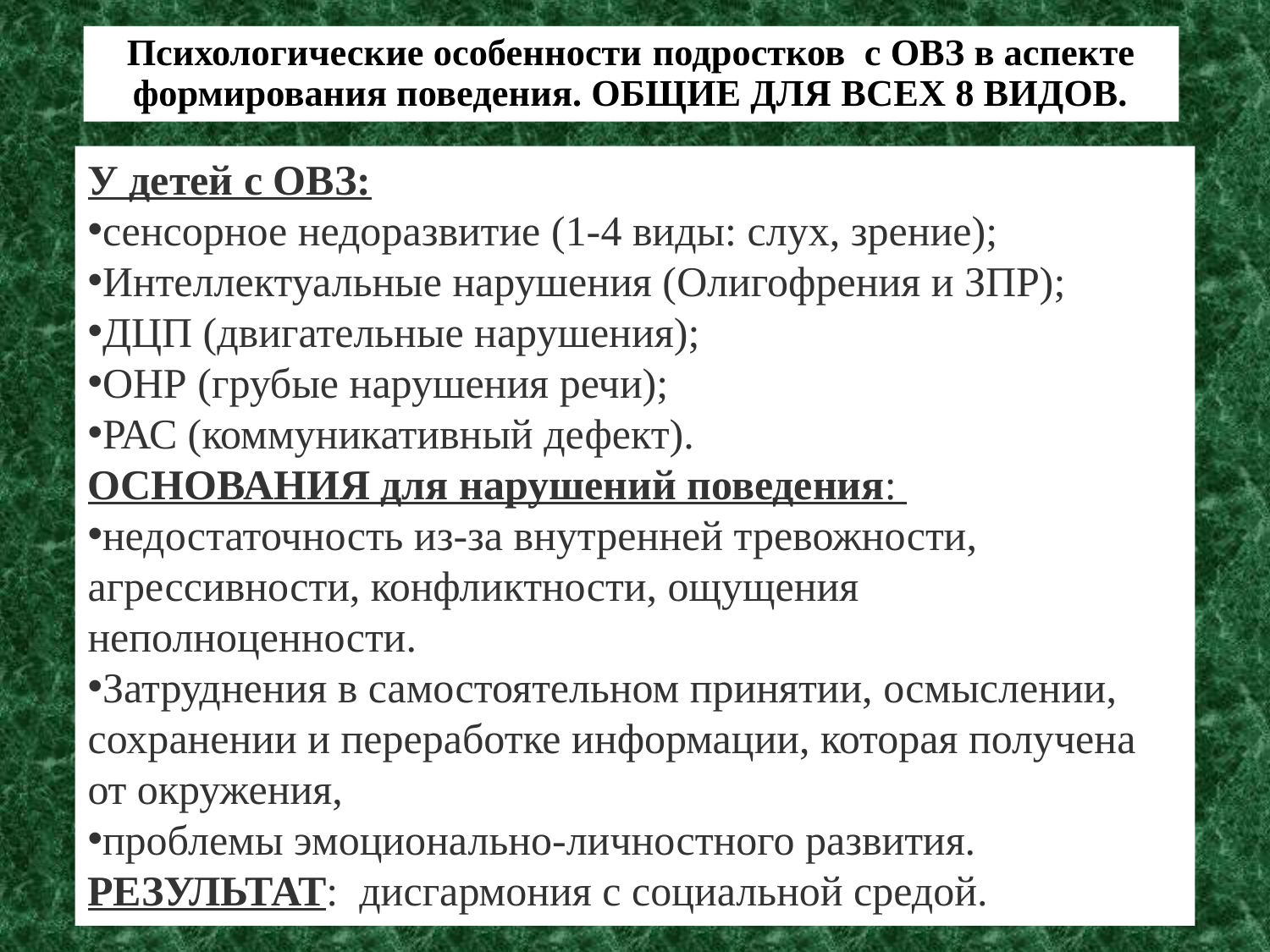

# Психологические особенности подростков  с ОВЗ в аспекте формирования поведения. ОБЩИЕ ДЛЯ ВСЕХ 8 ВИДОВ.
У детей с ОВЗ:
сенсорное недоразвитие (1-4 виды: слух, зрение);
Интеллектуальные нарушения (Олигофрения и ЗПР);
ДЦП (двигательные нарушения);
ОНР (грубые нарушения речи);
РАС (коммуникативный дефект).
ОСНОВАНИЯ для нарушений поведения:
недостаточность из-за внутренней тревожности, агрессивности, конфликтности, ощущения неполноценности.
Затруднения в самостоятельном принятии, осмыслении, сохранении и переработке информации, которая получена  от окружения,
проблемы эмоционально-личностного развития.
РЕЗУЛЬТАТ:  дисгармония с социальной средой.